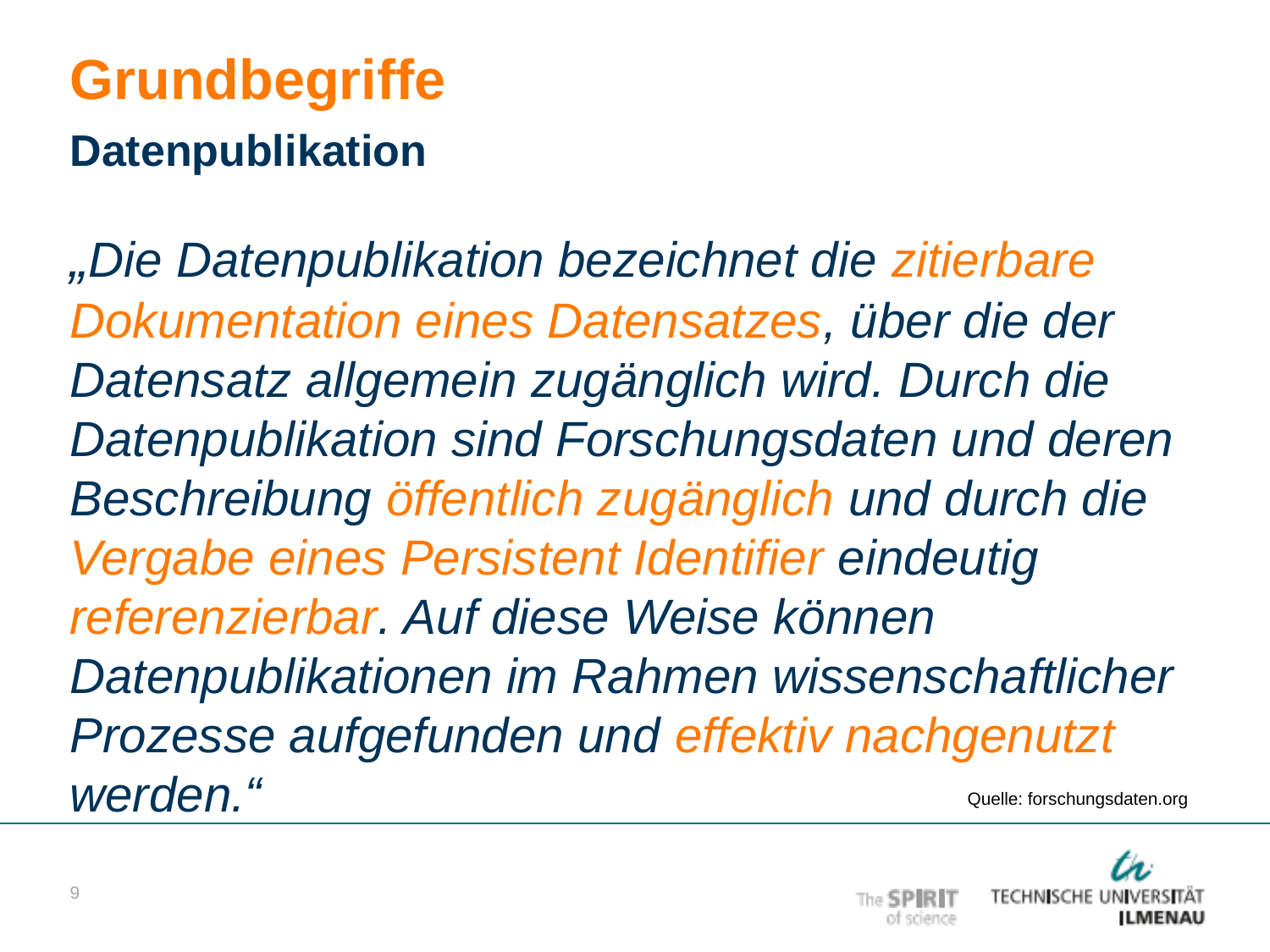

# Grundbegriffe
Datenpublikation
„Die Datenpublikation bezeichnet die zitierbare Dokumentation eines Datensatzes, über die der Datensatz allgemein zugänglich wird. Durch die Datenpublikation sind Forschungsdaten und deren Beschreibung öffentlich zugänglich und durch die Vergabe eines Persistent Identifier eindeutig referenzierbar. Auf diese Weise können Datenpublikationen im Rahmen wissenschaftlicher Prozesse aufgefunden und effektiv nachgenutzt werden.“

Quelle: forschungsdaten.org
9